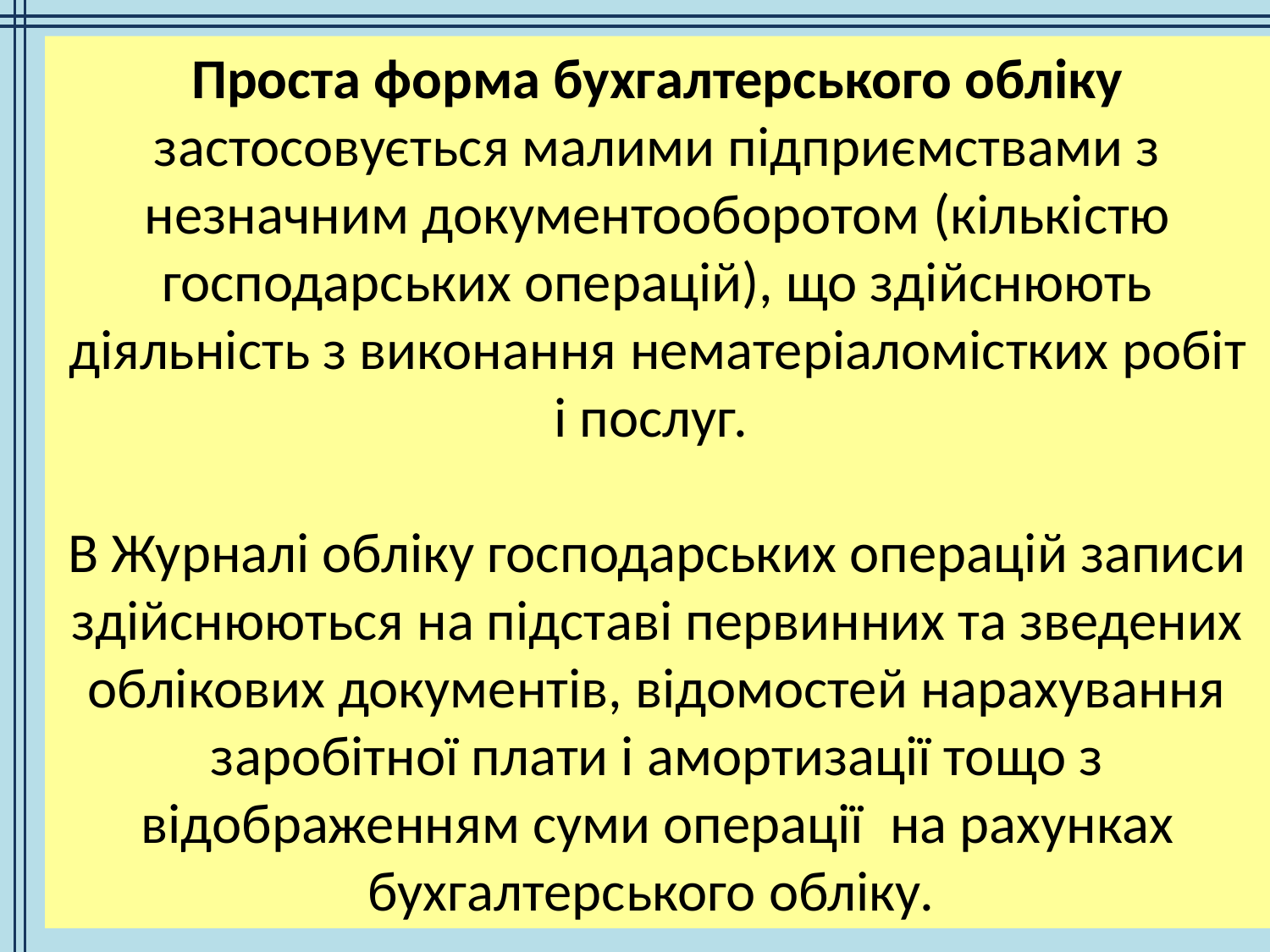

Проста форма бухгалтерського обліку застосовується малими підприємствами з незначним документооборотом (кількістю господарських операцій), що здійснюють діяльність з виконання нематеріаломістких робіт і послуг.

В Журналі обліку господарських операцій записи здійснюються на підставі первинних та зведених облікових документів, відомостей нарахування заробітної плати і амортизації тощо з відображенням суми операції  на рахунках бухгалтерського обліку.